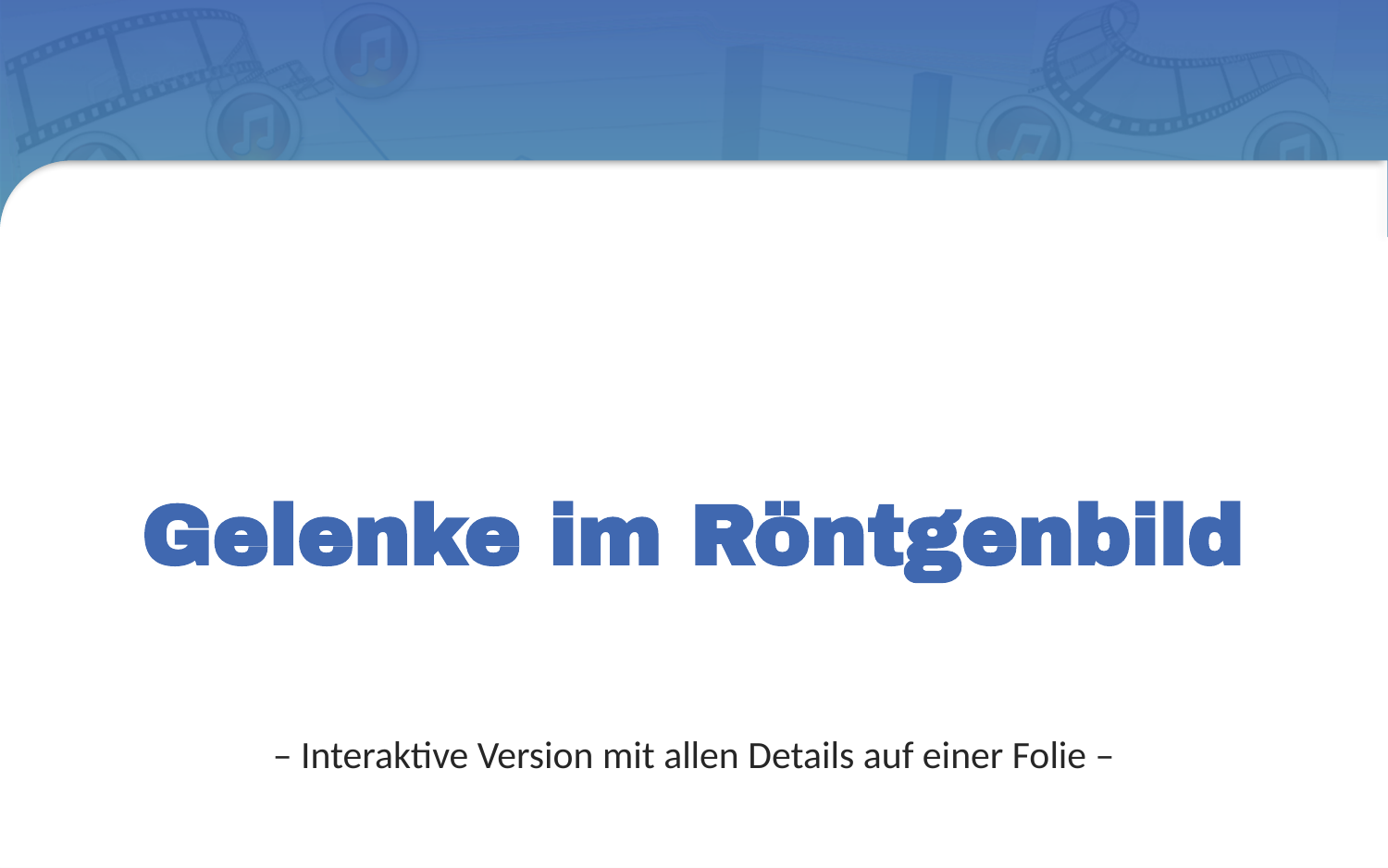

# Gelenke im Röntgenbild
– Interaktive Version mit allen Details auf einer Folie –